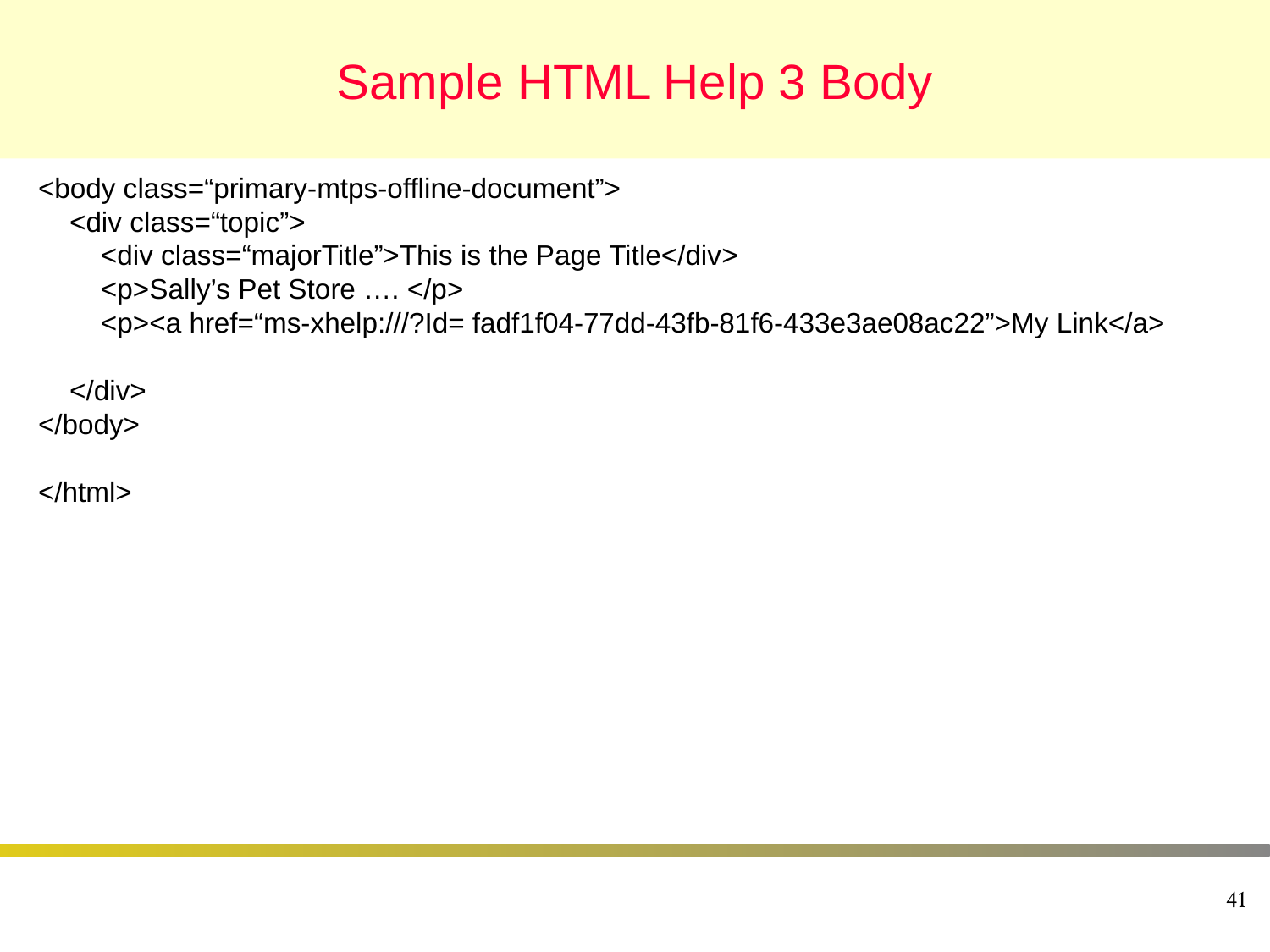

# Sample HTML Help 3 Body
<body class=“primary-mtps-offline-document”>
    <div class=“topic”>
        <div class=“majorTitle”>This is the Page Title</div>
        <p>Sally’s Pet Store …. </p>
        <p><a href=“ms-xhelp:///?Id= fadf1f04-77dd-43fb-81f6-433e3ae08ac22”>My Link</a>

    </div>
</body>

</html>
41